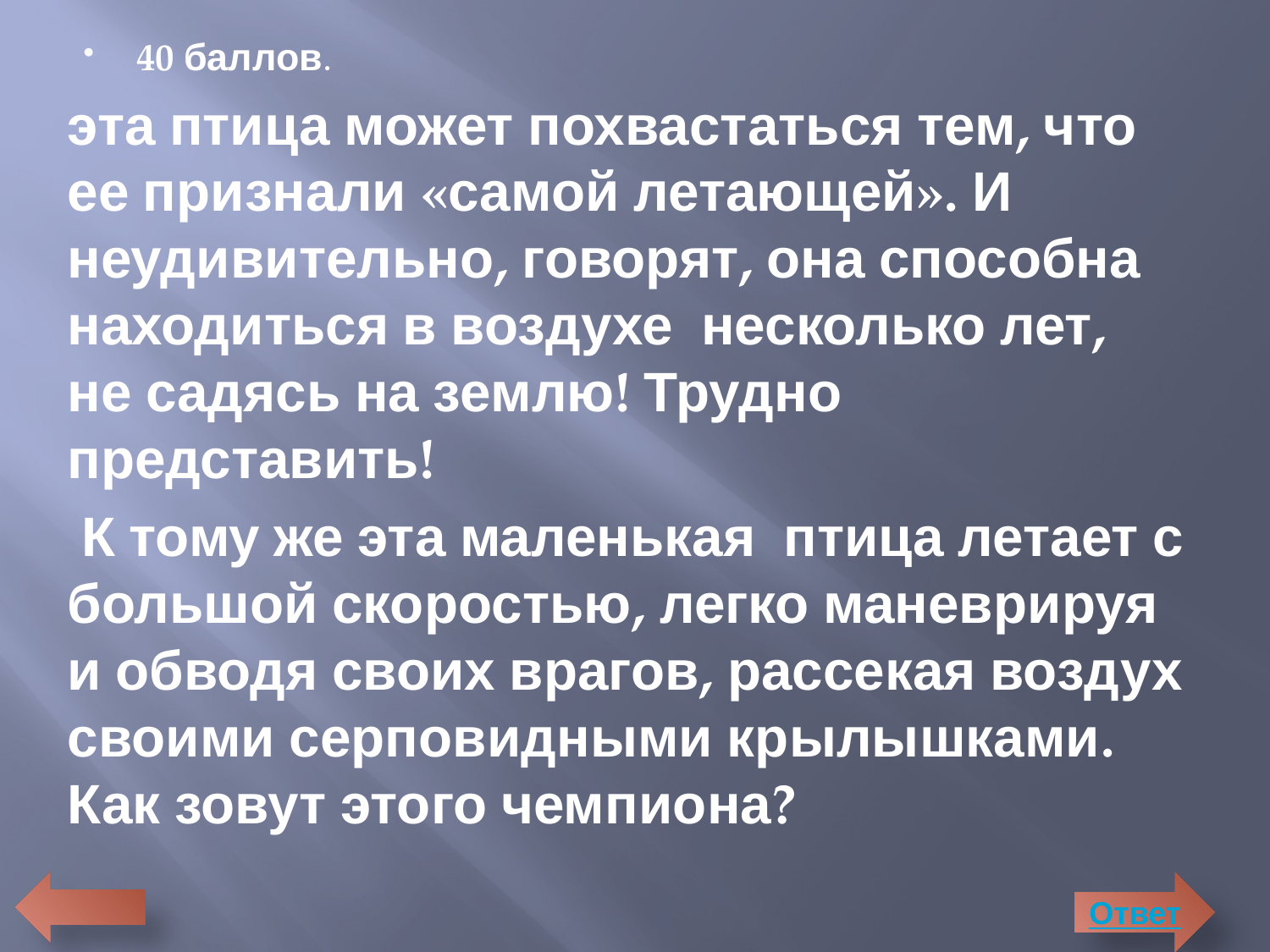

40 баллов.
эта птица может похвастаться тем, что ее признали «самой летающей». И неудивительно, говорят, она способна находиться в воздухе  несколько лет, не садясь на землю! Трудно представить!
 К тому же эта маленькая  птица летает с большой скоростью, легко маневрируя и обводя своих врагов, рассекая воздух своими серповидными крылышками. Как зовут этого чемпиона?

Ответ